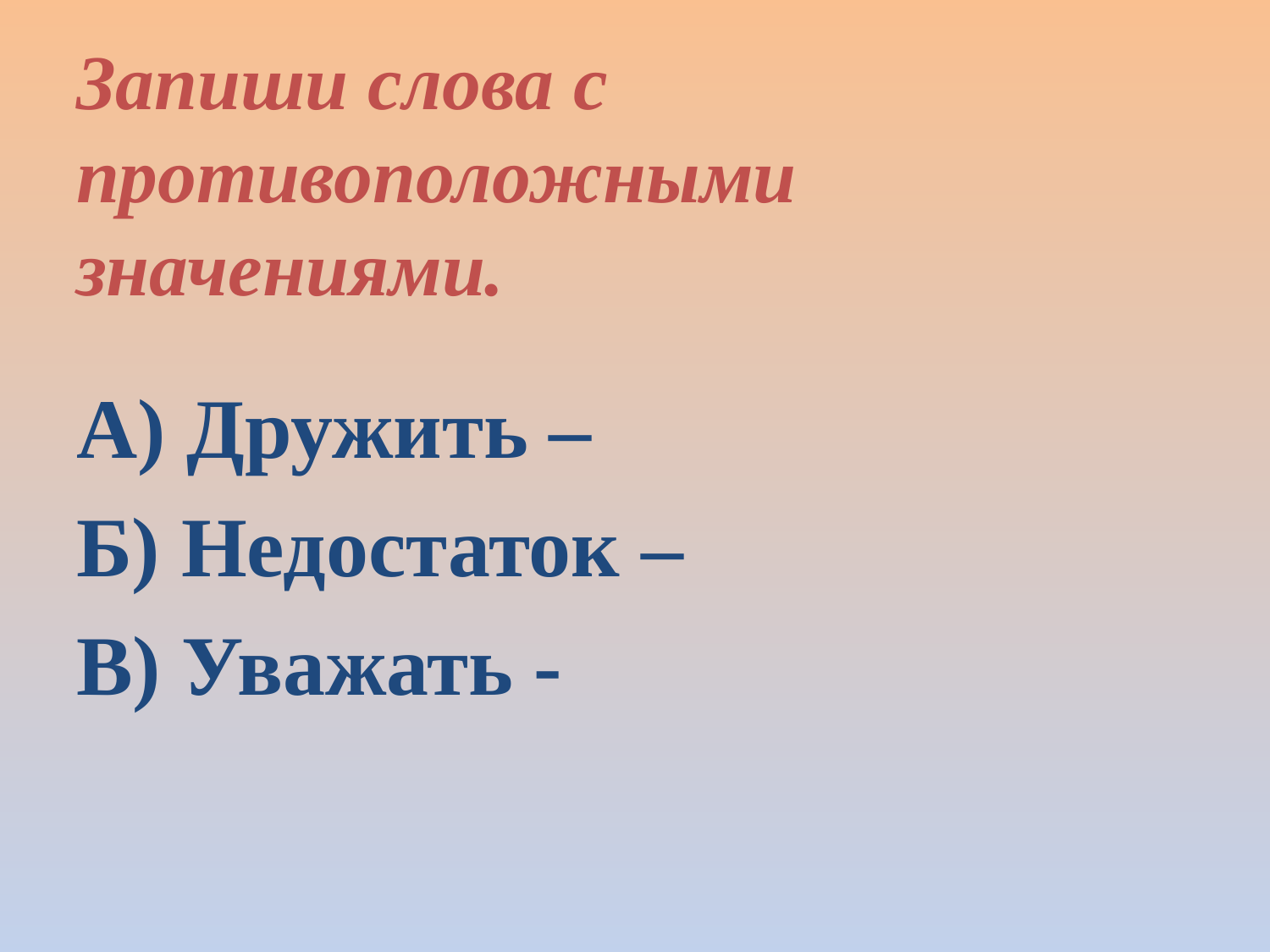

# Запиши слова с противоположными значениями.
А) Дружить –
Б) Недостаток –
В) Уважать -